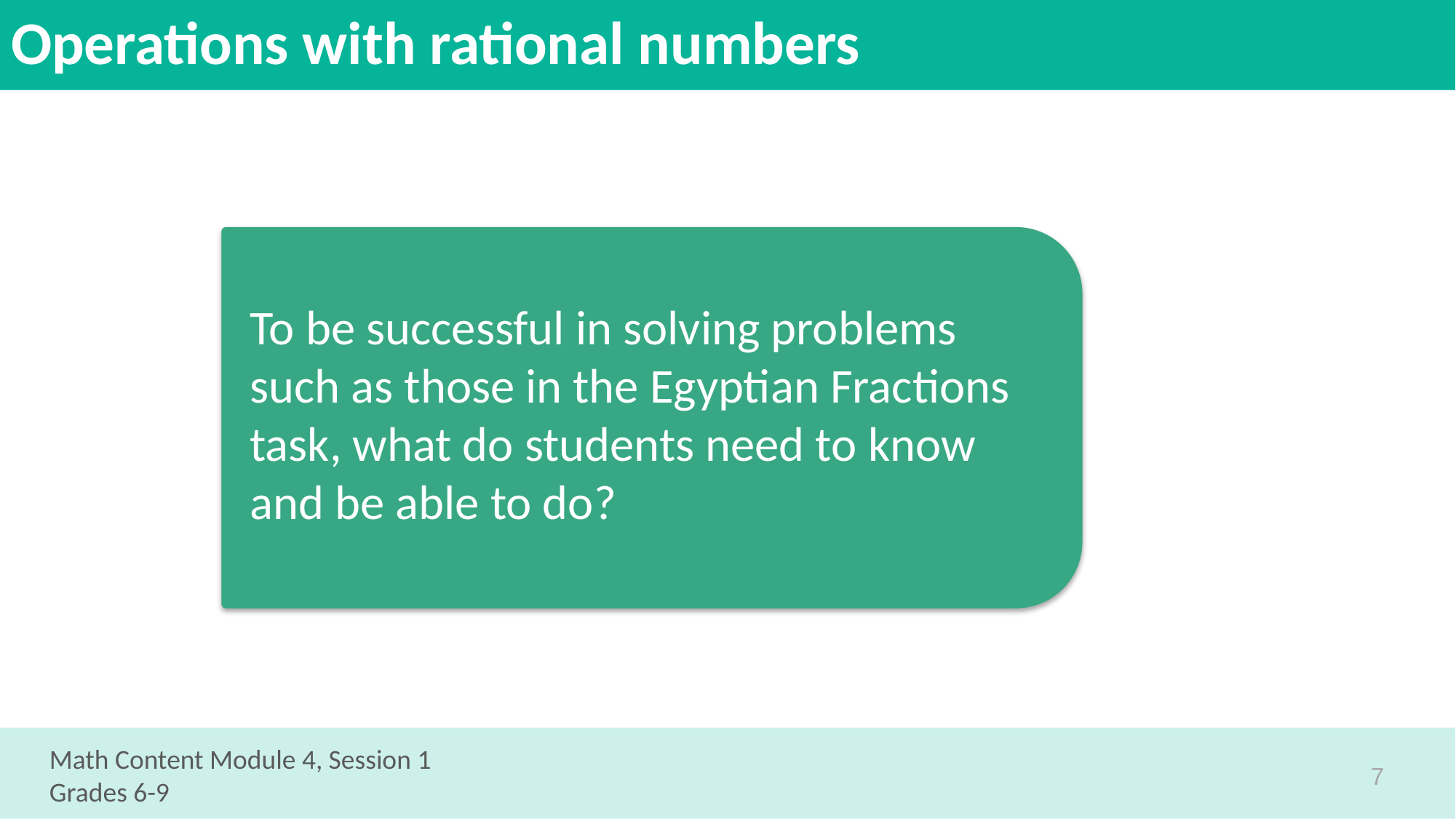

# Operations with rational numbers
To be successful in solving problems such as those in the Egyptian Fractions task, what do students need to know and be able to do?
Math Content Module 4, Session 1
Grades 6-9
7